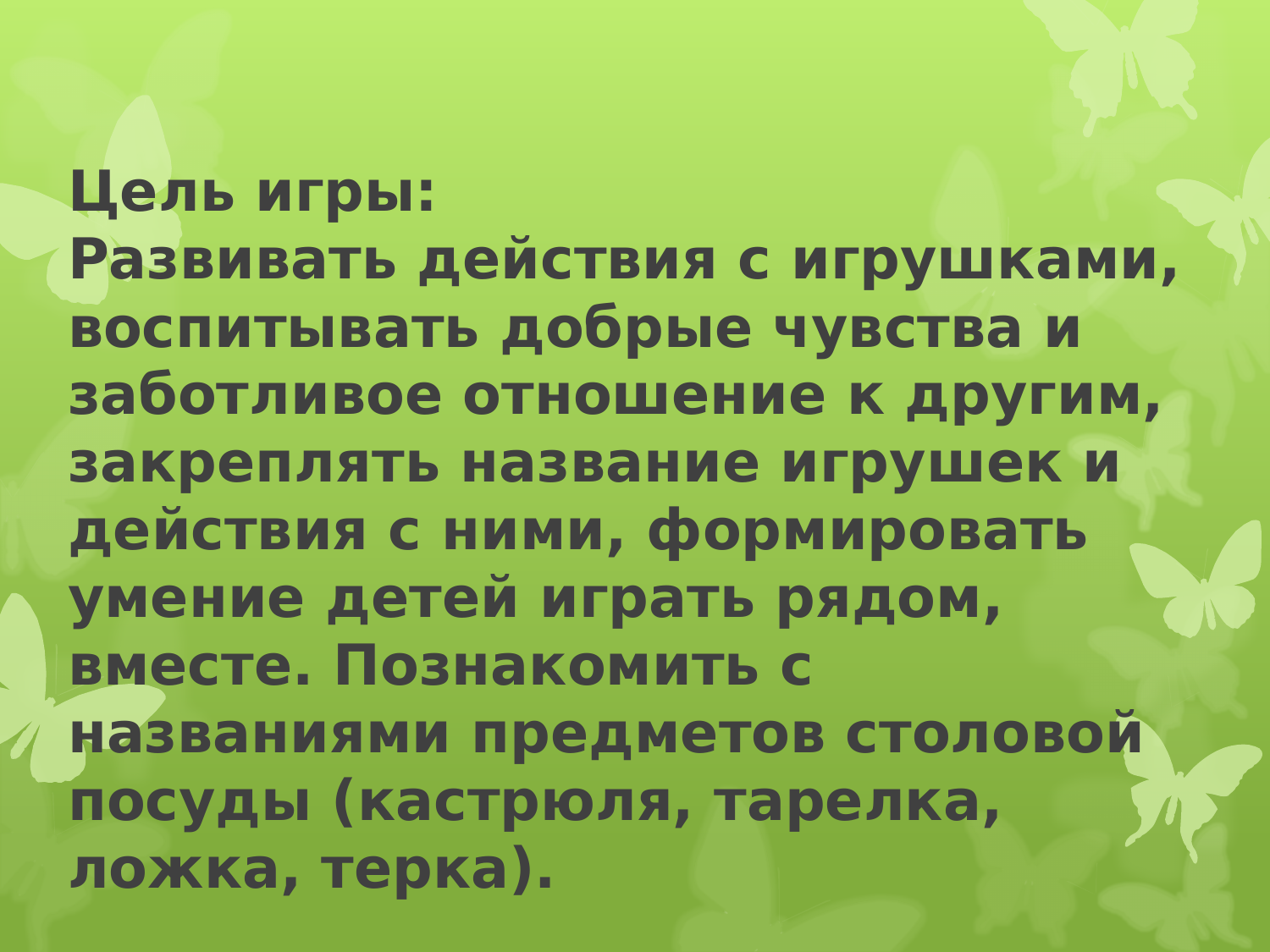

# Цель игры: Развивать действия с игрушками, воспитывать добрые чувства и заботливое отношение к другим, закреплять название игрушек и действия с ними, формировать умение детей играть рядом, вместе. Познакомить с названиями предметов столовой посуды (кастрюля, тарелка, ложка, терка).